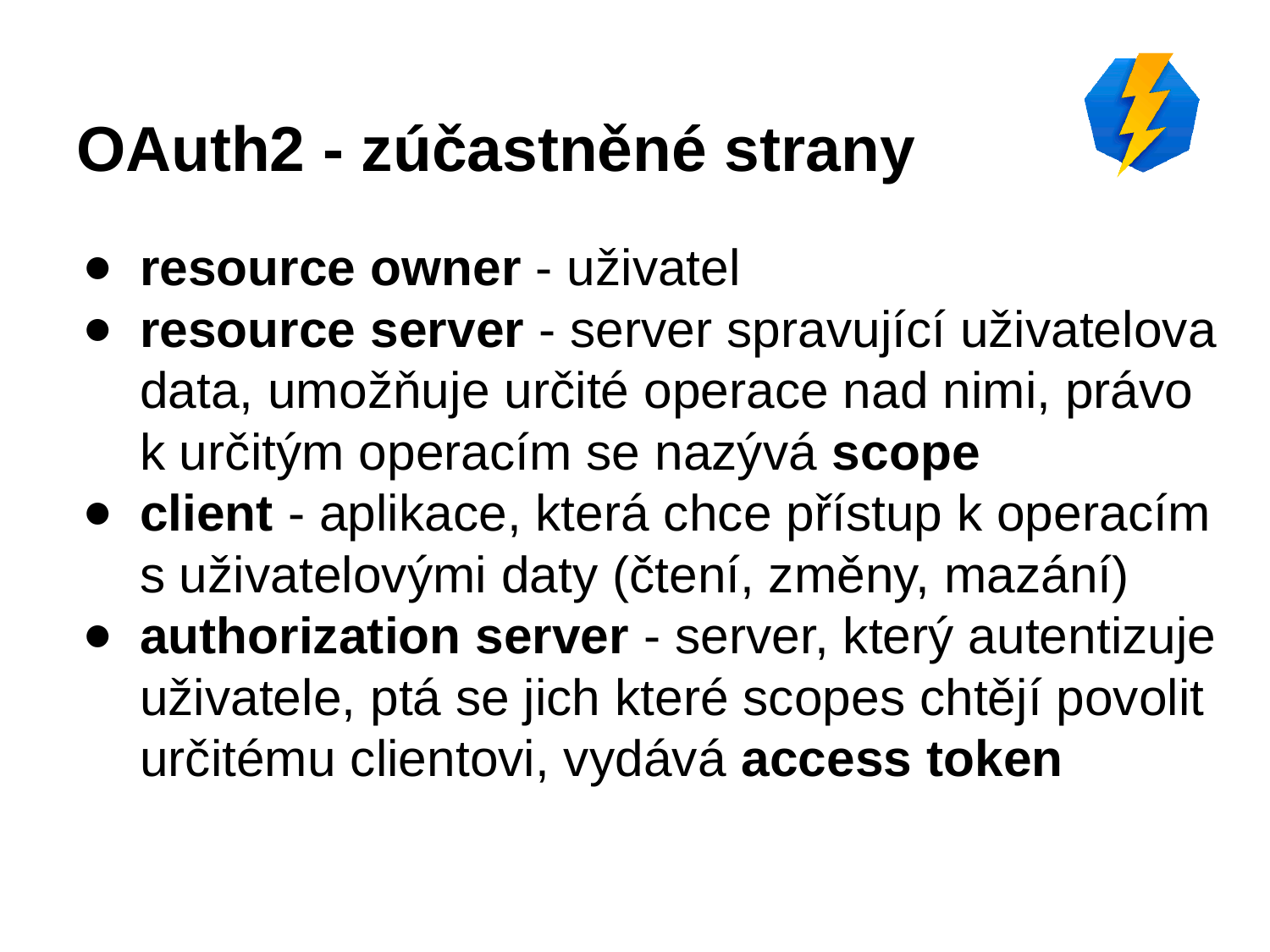

# OAuth2 - zúčastněné strany
resource owner - uživatel
resource server - server spravující uživatelova data, umožňuje určité operace nad nimi, právo k určitým operacím se nazývá scope
client - aplikace, která chce přístup k operacím s uživatelovými daty (čtení, změny, mazání)
authorization server - server, který autentizuje uživatele, ptá se jich které scopes chtějí povolit určitému clientovi, vydává access token